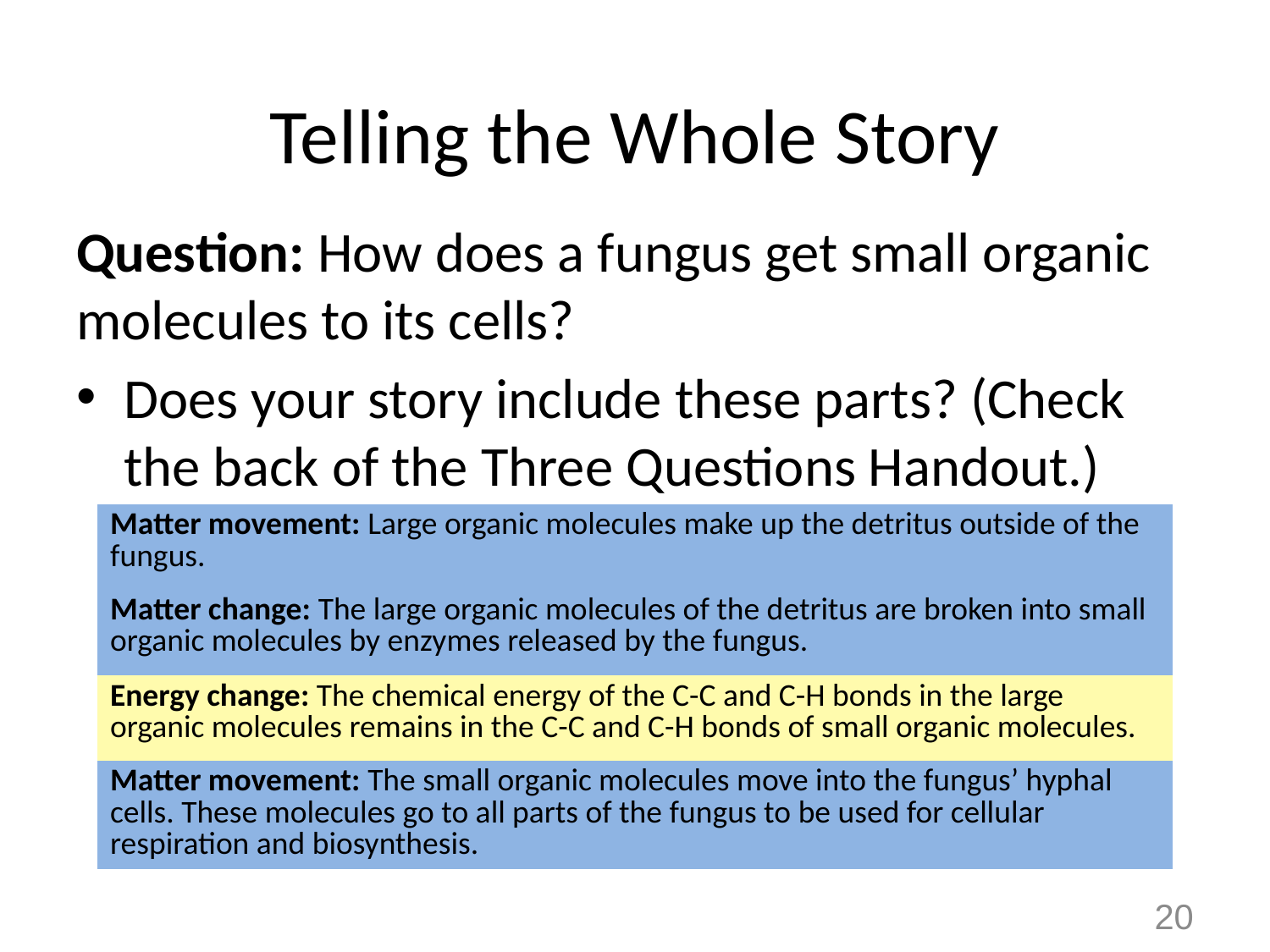

# Telling the Whole Story
Question: How does a fungus get small organic molecules to its cells?
Does your story include these parts? (Check the back of the Three Questions Handout.)

| Matter movement: Large organic molecules make up the detritus outside of the fungus. |
| --- |
| Matter change: The large organic molecules of the detritus are broken into small organic molecules by enzymes released by the fungus. |
| Energy change: The chemical energy of the C-C and C-H bonds in the large organic molecules remains in the C-C and C-H bonds of small organic molecules. |
| Matter movement: The small organic molecules move into the fungus’ hyphal cells. These molecules go to all parts of the fungus to be used for cellular respiration and biosynthesis. |
20